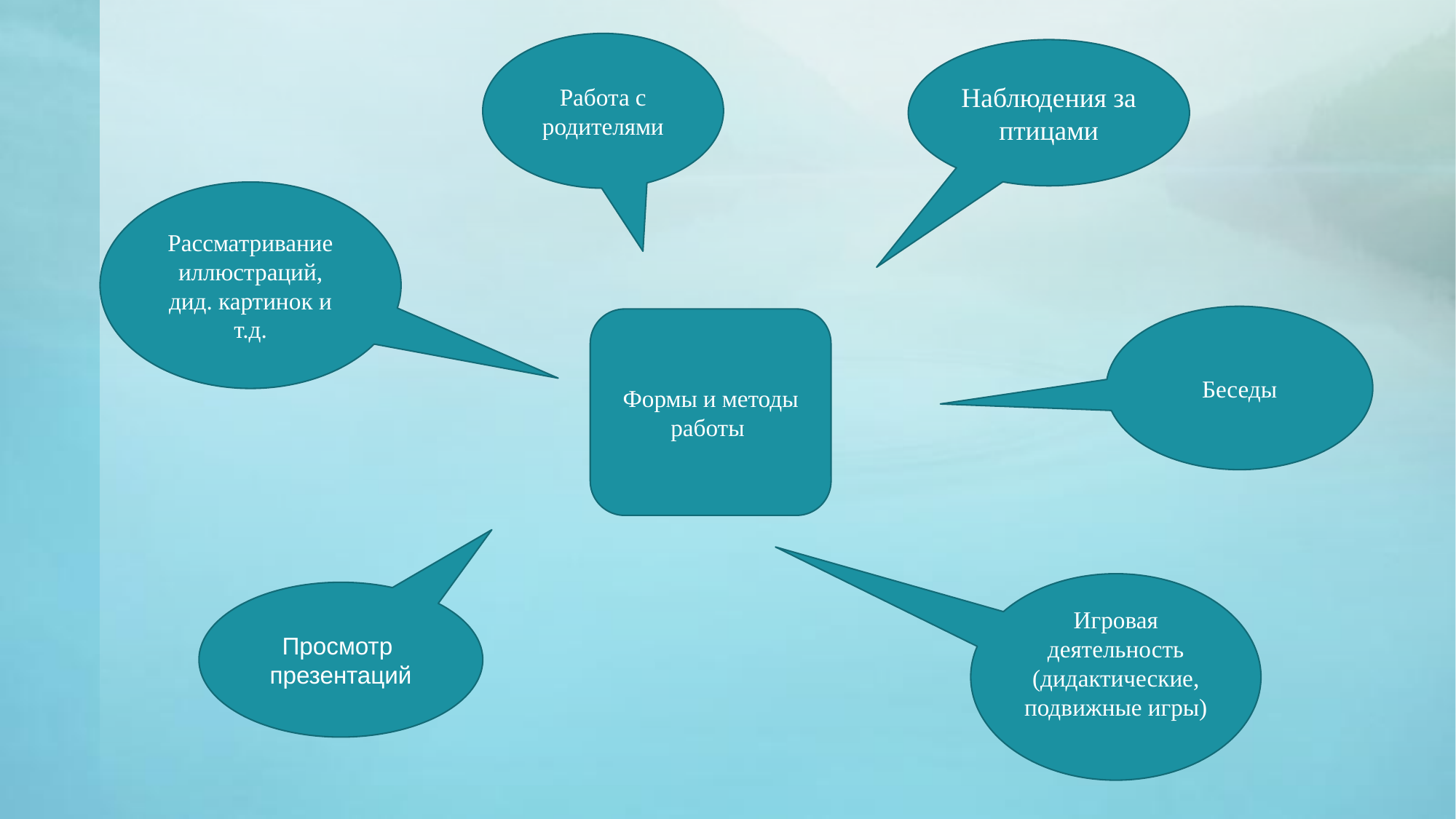

Работа с родителями
Наблюдения за птицами
Рассматривание иллюстраций, дид. картинок и т.д.
Беседы
Формы и методы работы
Игровая деятельность (дидактические, подвижные игры)

Просмотр
презентаций